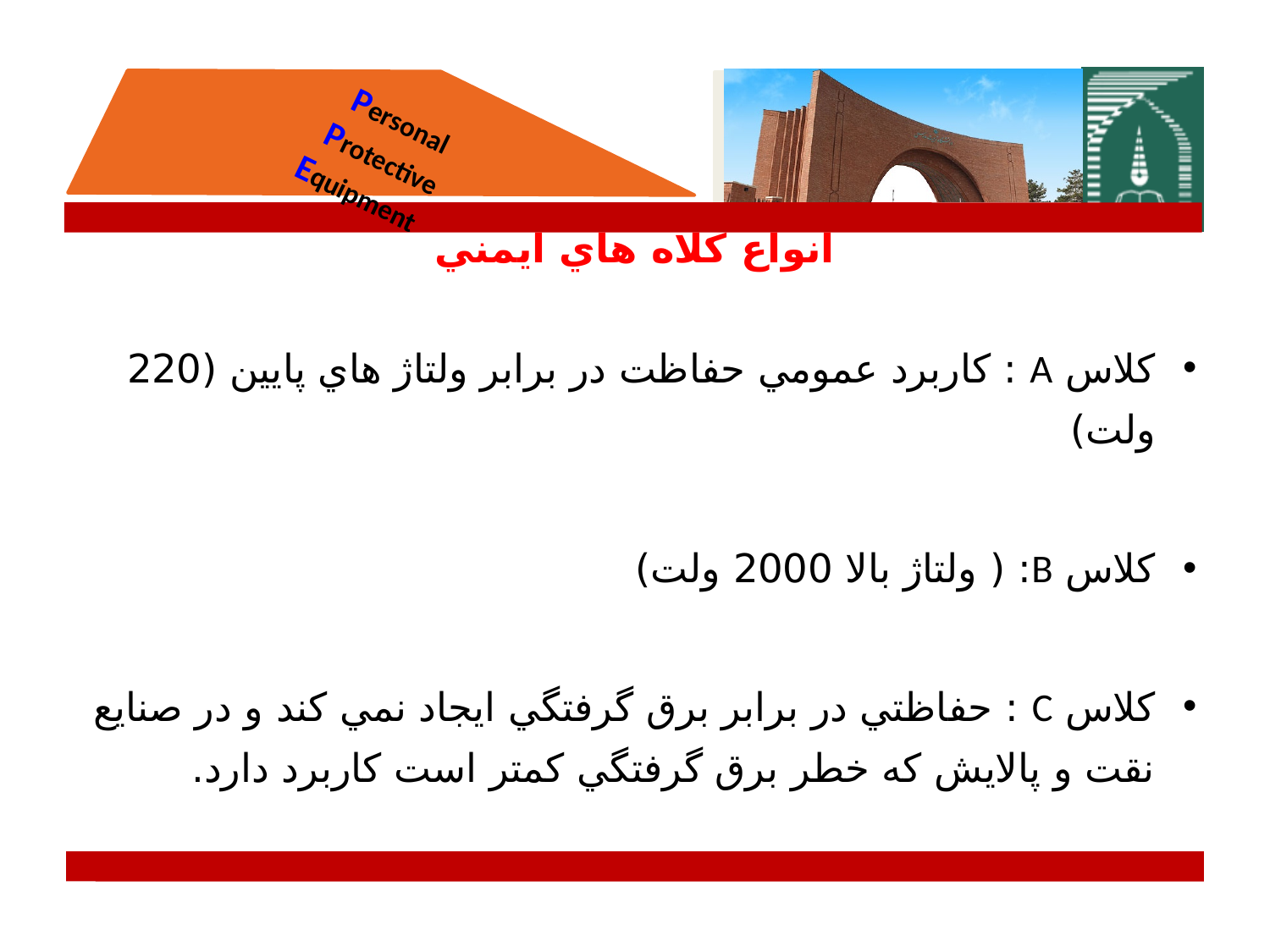

انواع كلاه هاي ايمني

كلاس A : كاربرد عمومي حفاظت در برابر ولتاژ هاي پايين (220 ولت)

كلاس B: ( ولتاژ بالا 2000 ولت)

كلاس C : حفاظتي در برابر برق گرفتگي ايجاد نمي كند و در صنايع نقت و پالايش كه خطر برق گرفتگي كمتر است كاربرد دارد.